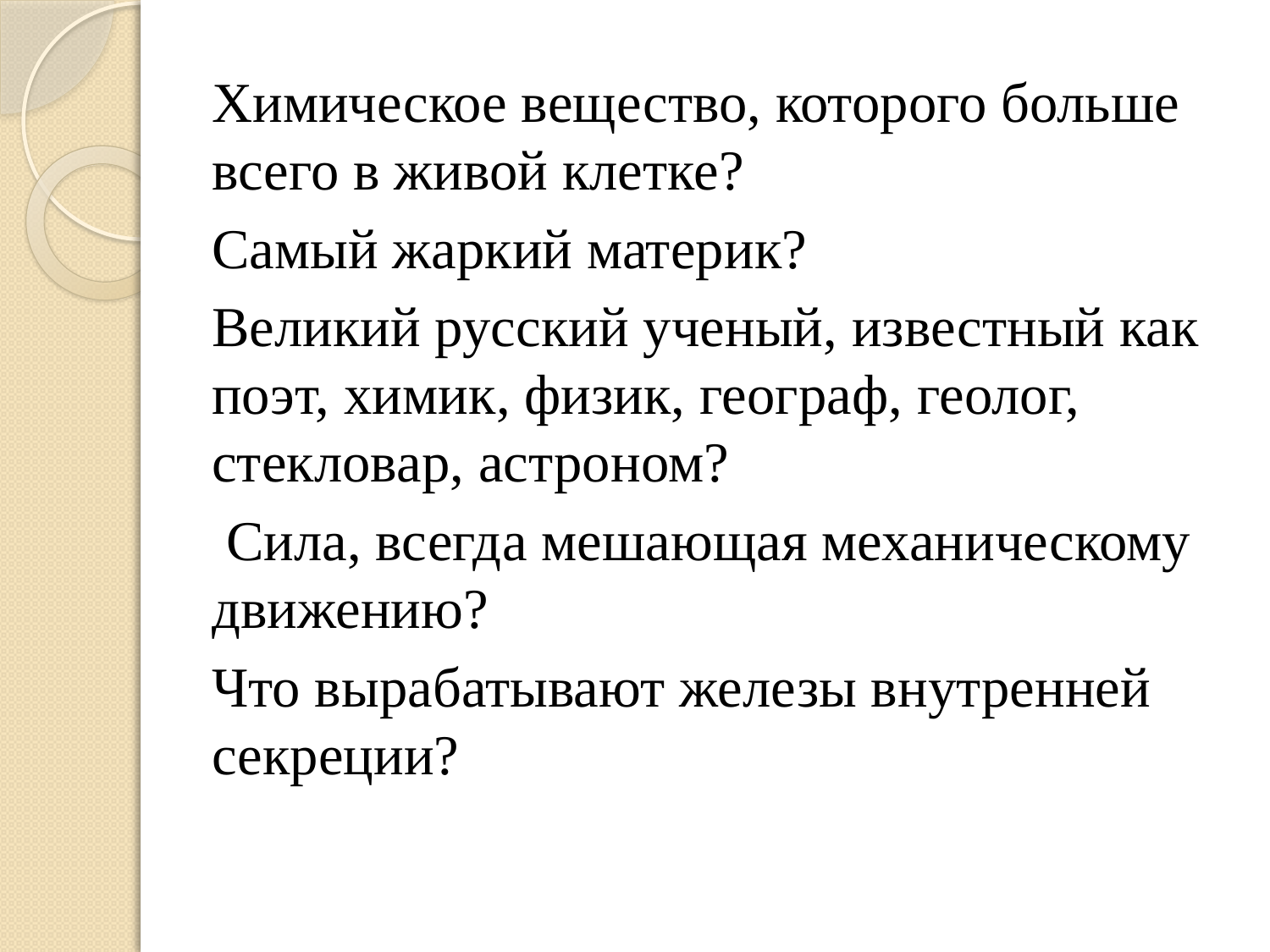

Химическое вещество, которого больше всего в живой клетке?
Самый жаркий материк?
Великий русский ученый, известный как поэт, химик, физик, географ, геолог, стекловар, астроном?
 Сила, всегда мешающая механическому движению?
Что вырабатывают железы внутренней секреции?